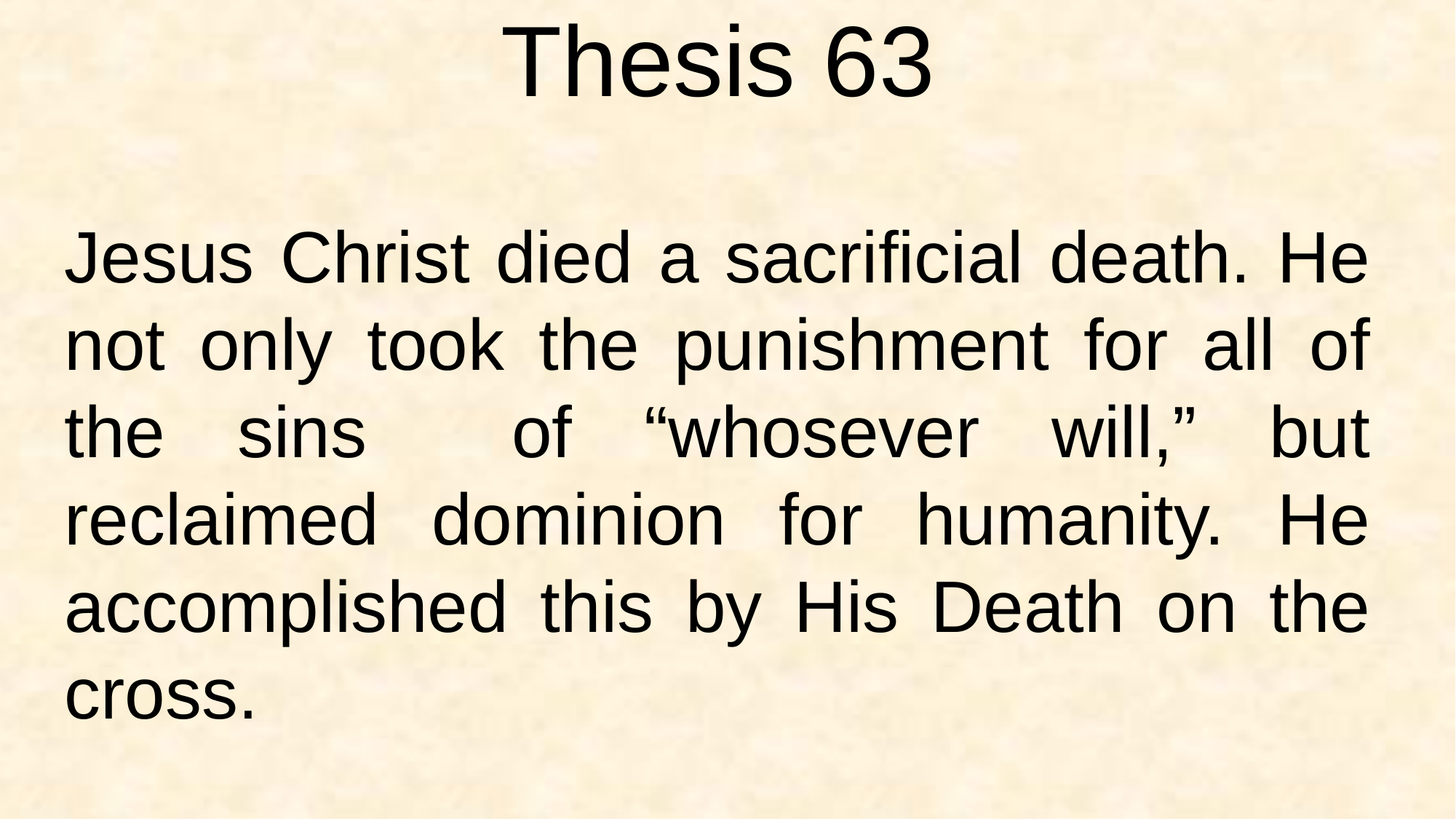

Thesis 63

Jesus Christ died a sacrificial death. He not only took the punishment for all of the sins  of “whosever will,” but reclaimed dominion for humanity. He accomplished this by His Death on the cross.